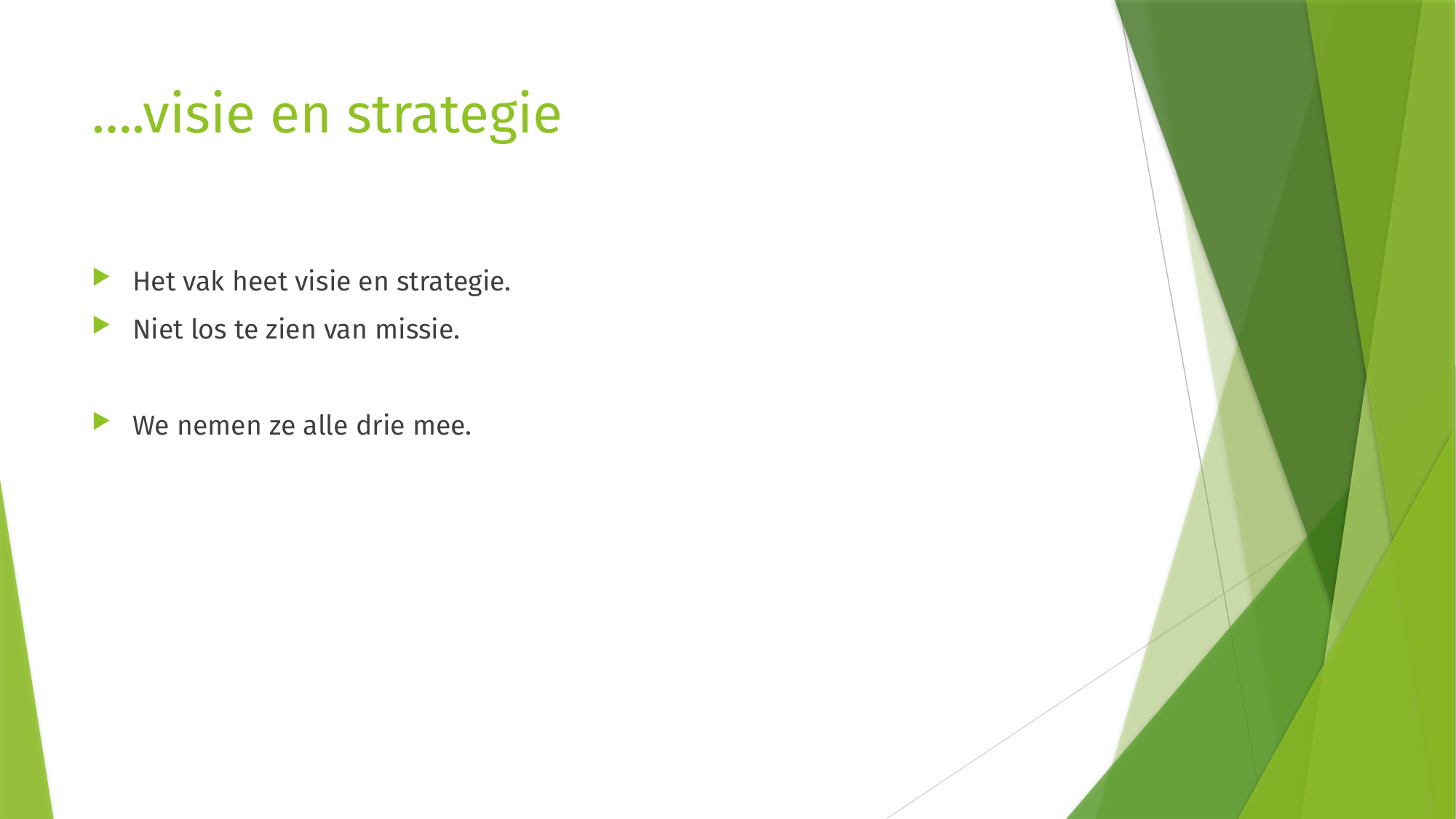

# ….visie en strategie
Het vak heet visie en strategie.
Niet los te zien van missie.

We nemen ze alle drie mee.